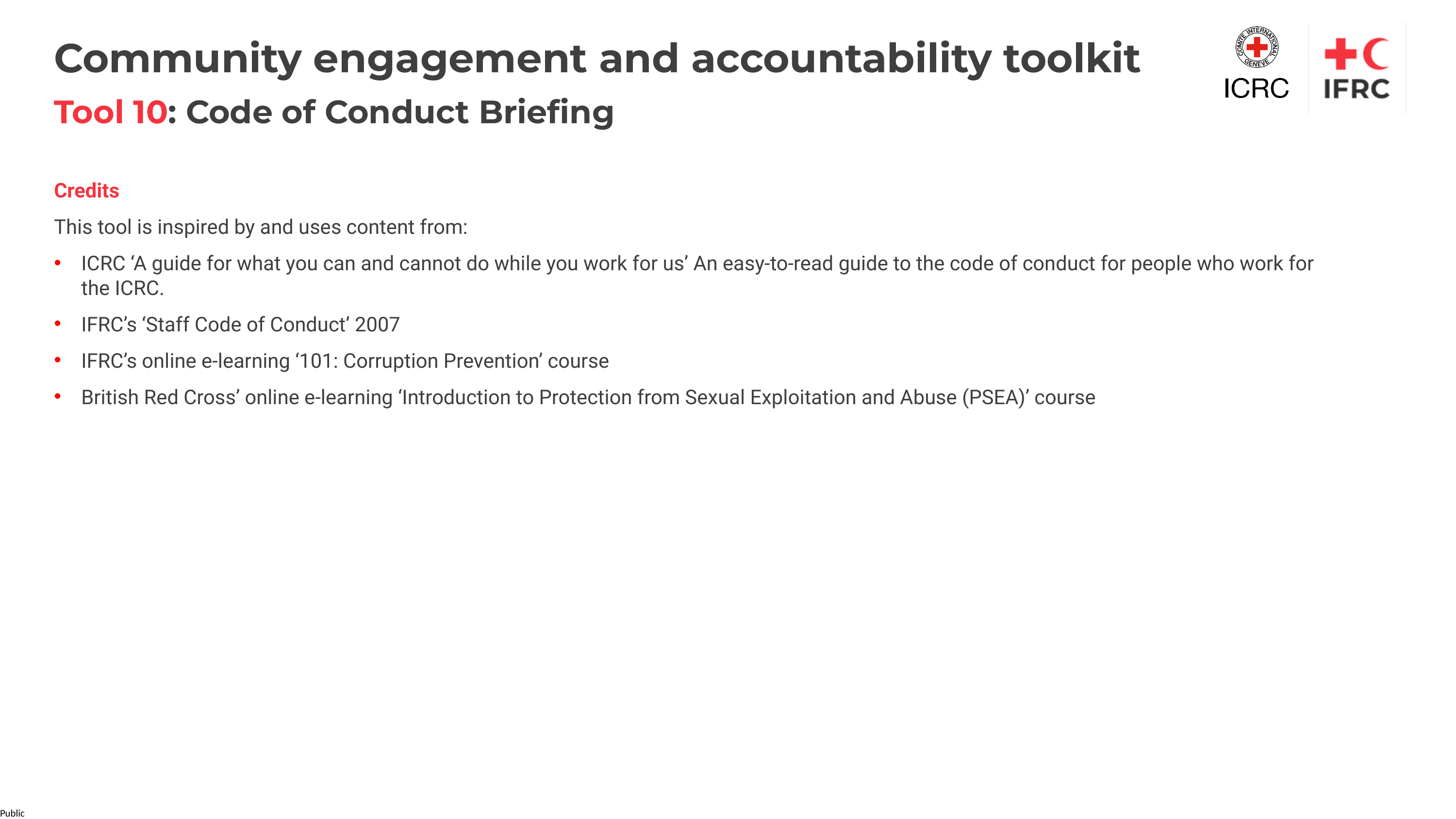

Community engagement and accountability toolkit
Tool 10: Code of Conduct Briefing
Credits
This tool is inspired by and uses content from:
ICRC ‘A guide for what you can and cannot do while you work for us’ An easy-to-read guide to the code of conduct for people who work for the ICRC.
IFRC’s ‘Staff Code of Conduct’ 2007
IFRC’s online e-learning ‘101: Corruption Prevention’ course
British Red Cross’ online e-learning ‘Introduction to Protection from Sexual Exploitation and Abuse (PSEA)’ course